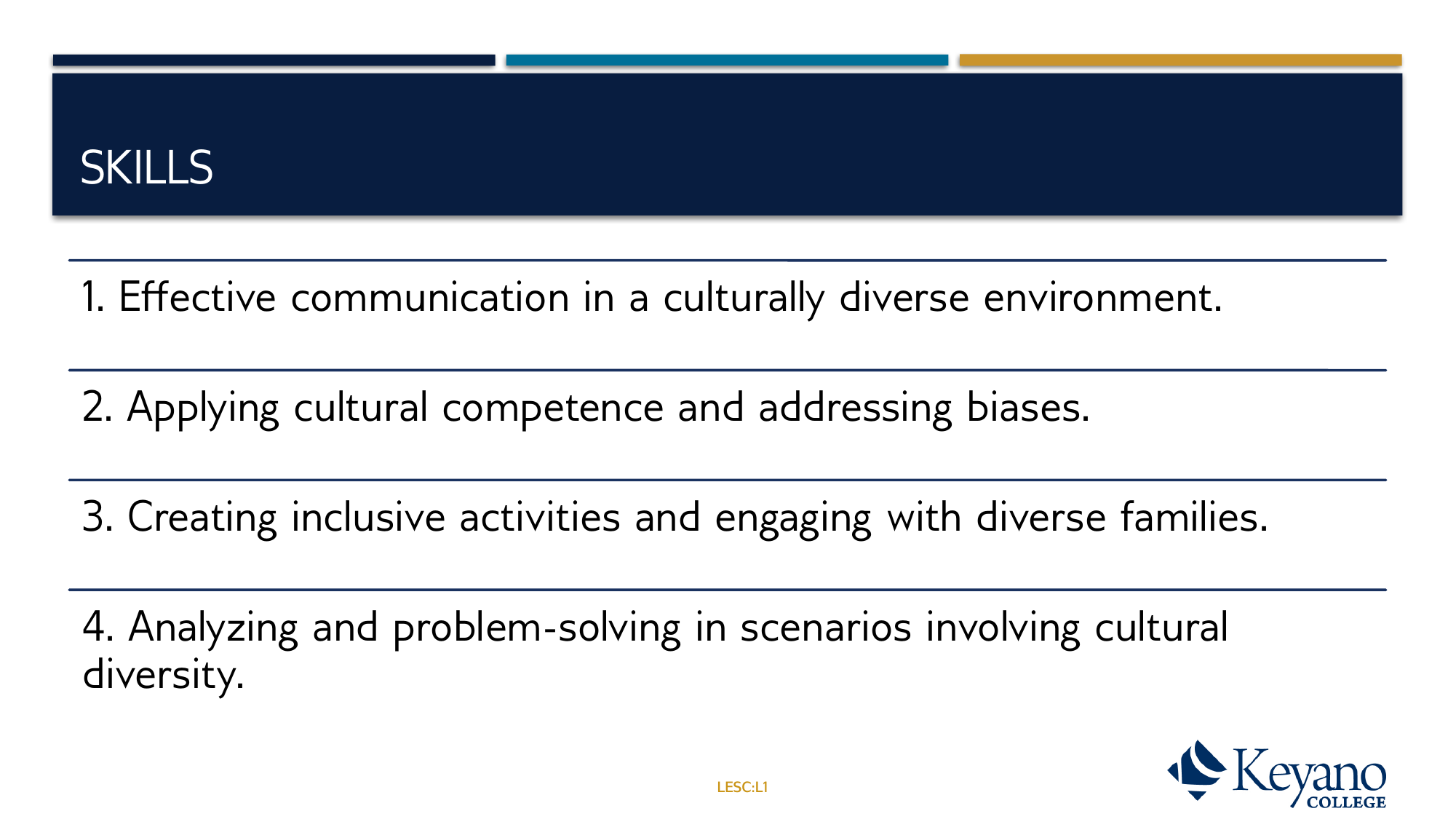

# skilLs
1. Effective communication in a culturally diverse environment.
2. Applying cultural competence and addressing biases.
3. Creating inclusive activities and engaging with diverse families.
4. Analyzing and problem-solving in scenarios involving cultural diversity.
LESC:L1